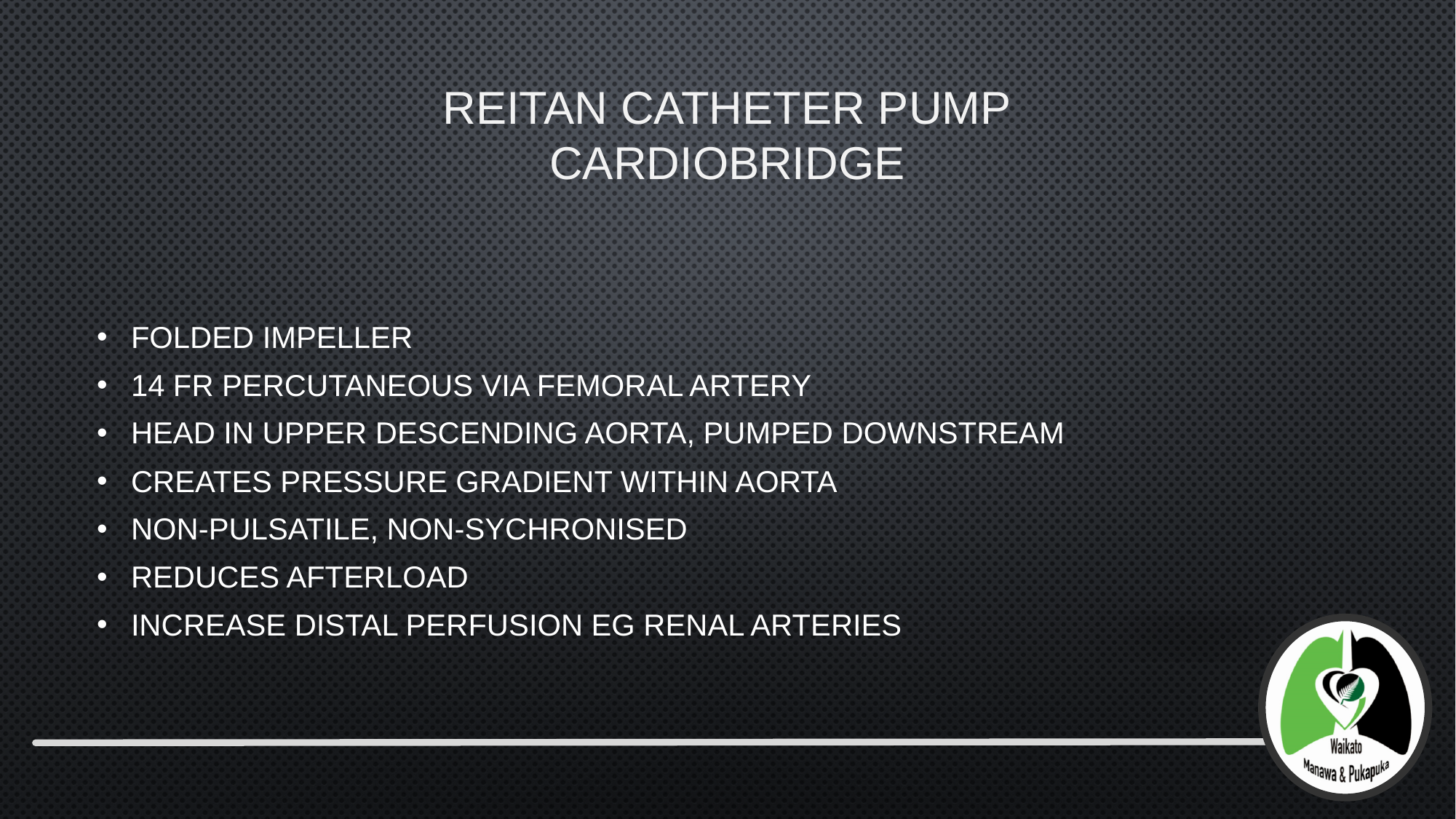

# Reitan Catheter Pump CardioBridge
Folded impeller
14 Fr percutaneous via femoral artery
Head in upper descending aorta, pumped downstream
Creates pressure gradient within aorta
Non-pulsatile, non-sychronised
Reduces afterload
Increase distal perfusion eg renal arteries